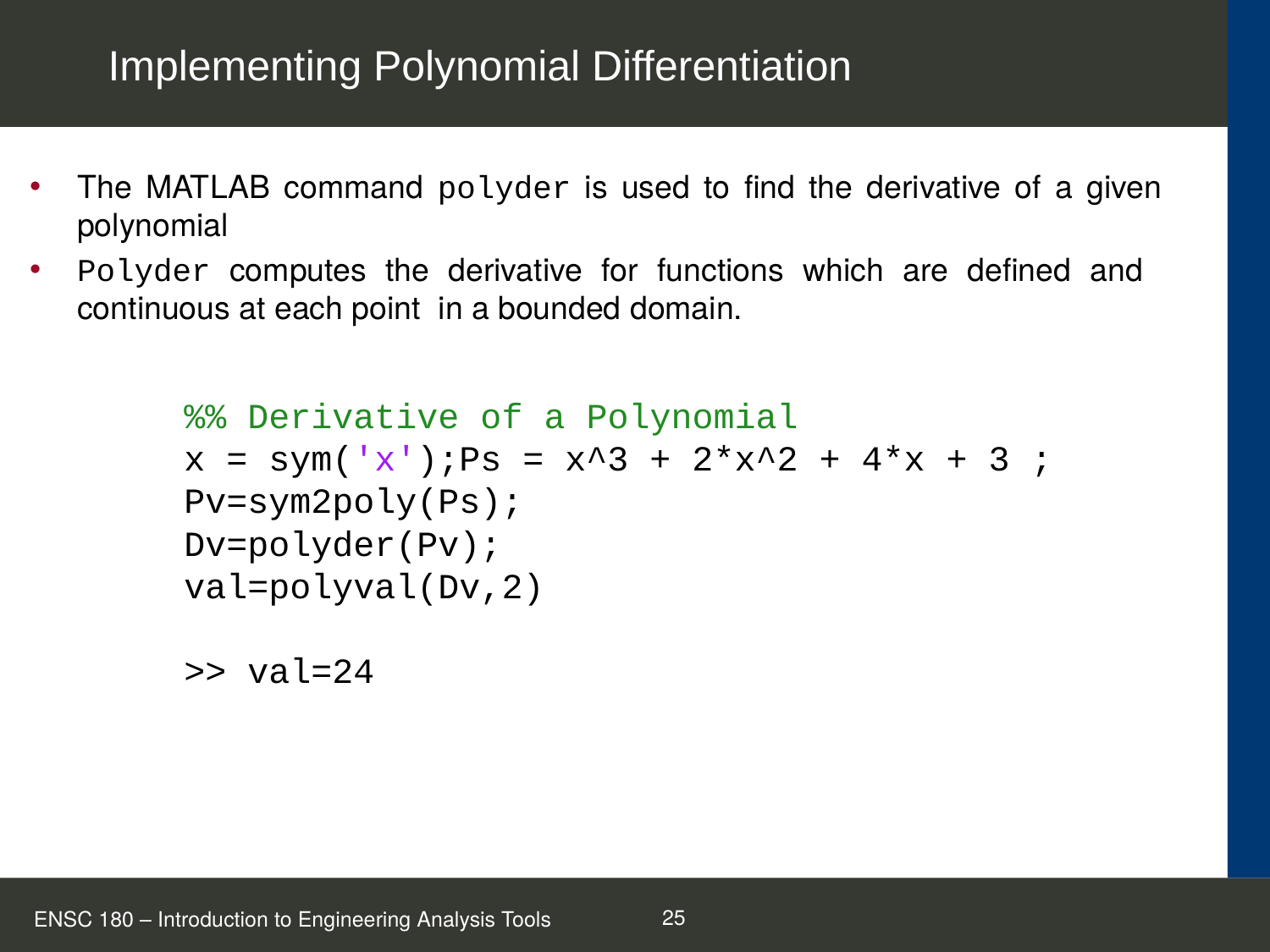

# Implementing Polynomial Differentiation
The MATLAB command polyder is used to find the derivative of a given polynomial
Polyder computes the derivative for functions which are defined and  continuous at each point  in a bounded domain.

%% Derivative of a Polynomial
x = sym('x');Ps = x^3 + 2*x^2 + 4*x + 3 ;
Pv=sym2poly(Ps);
Dv=polyder(Pv);
val=polyval(Dv,2)

>> val=24
ENSC 180 – Introduction to Engineering Analysis Tools